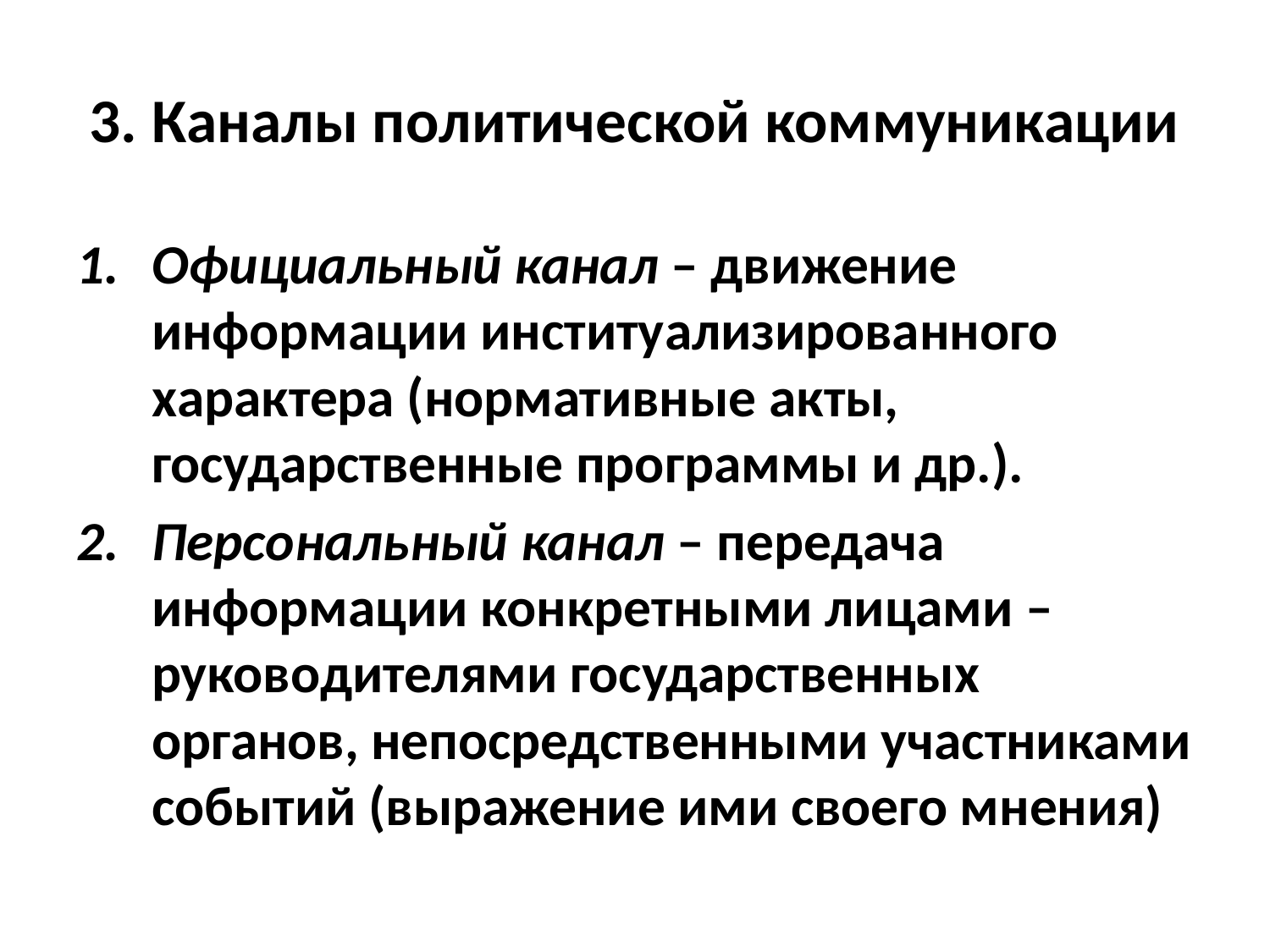

# 3. Каналы политической коммуникации
Официальный канал – движение информации институализированного характера (нормативные акты, государственные программы и др.).
Персональный канал – передача информации конкретными лицами – руководителями государственных органов, непосредственными участниками событий (выражение ими своего мнения)